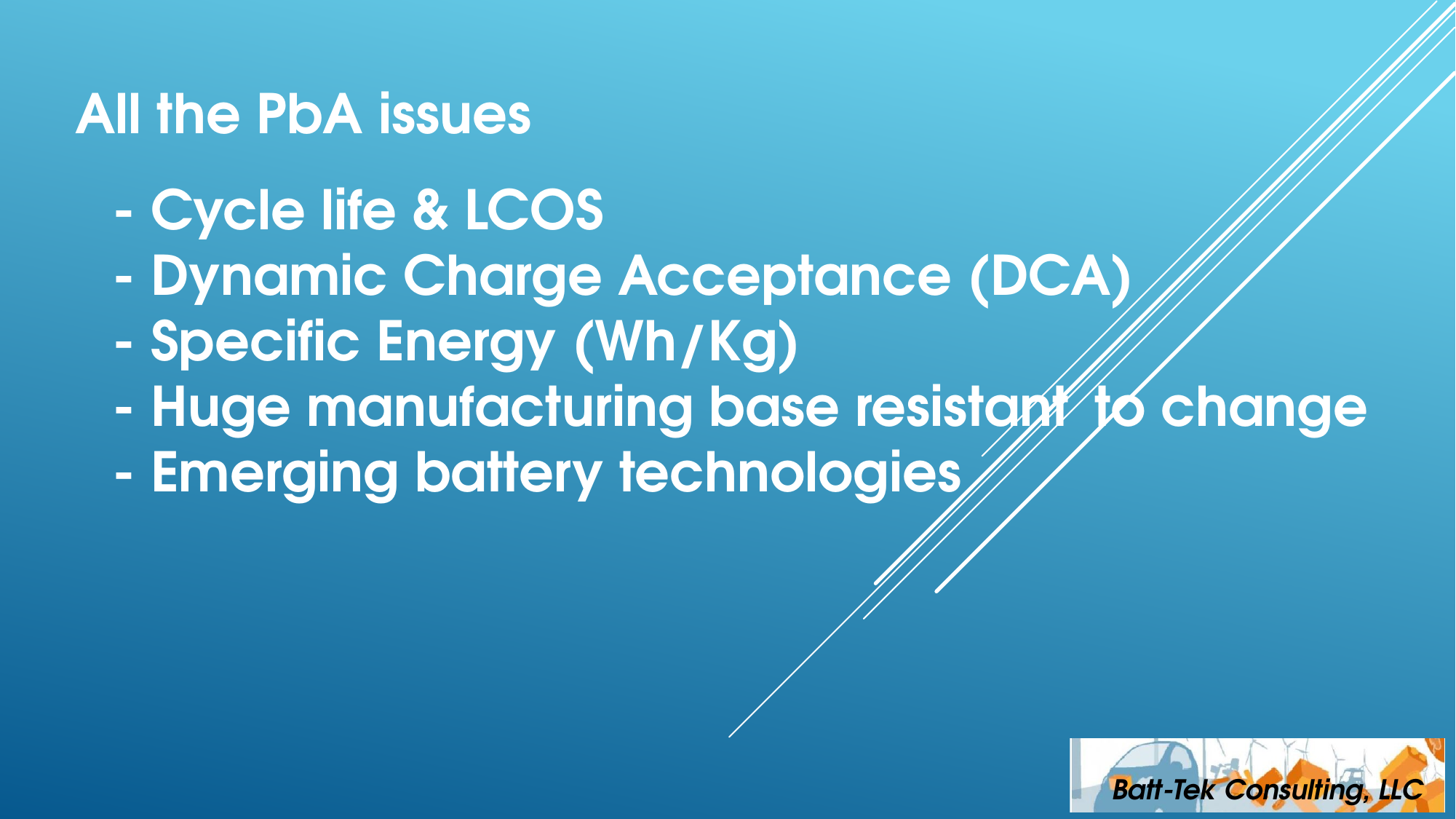

All the PbA issues
- Cycle life & LCOS
- Dynamic Charge Acceptance (DCA)
- Specific Energy (Wh/Kg)
- Huge manufacturing base resistant 	to change
- Emerging battery technologies